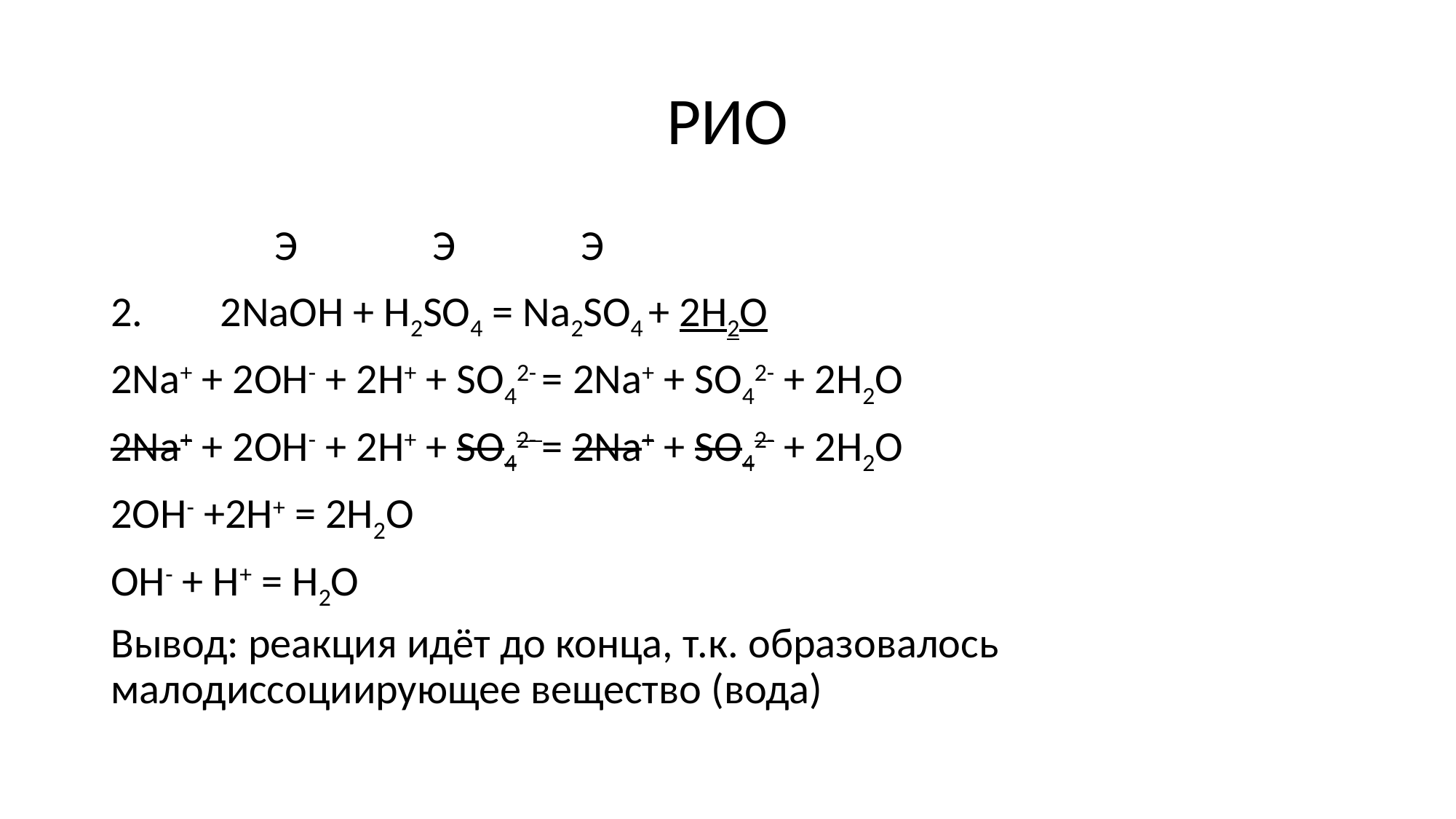

# РИО
                 Э              Э             Э
2.        2NaOH + H2SO4 = Na2SO4 + 2Н2О
2Na+ + 2ОН- + 2Н+ + SО42- = 2Na+ + SО42- + 2Н2О
2Na+ + 2ОН- + 2Н+ + SО42- = 2Na+ + SО42- + 2Н2О
2ОН- +2Н+ = 2Н2О
ОН- + Н+ = Н2О
Вывод: реакция идёт до конца, т.к. образовалось малодиссоциирующее вещество (вода)